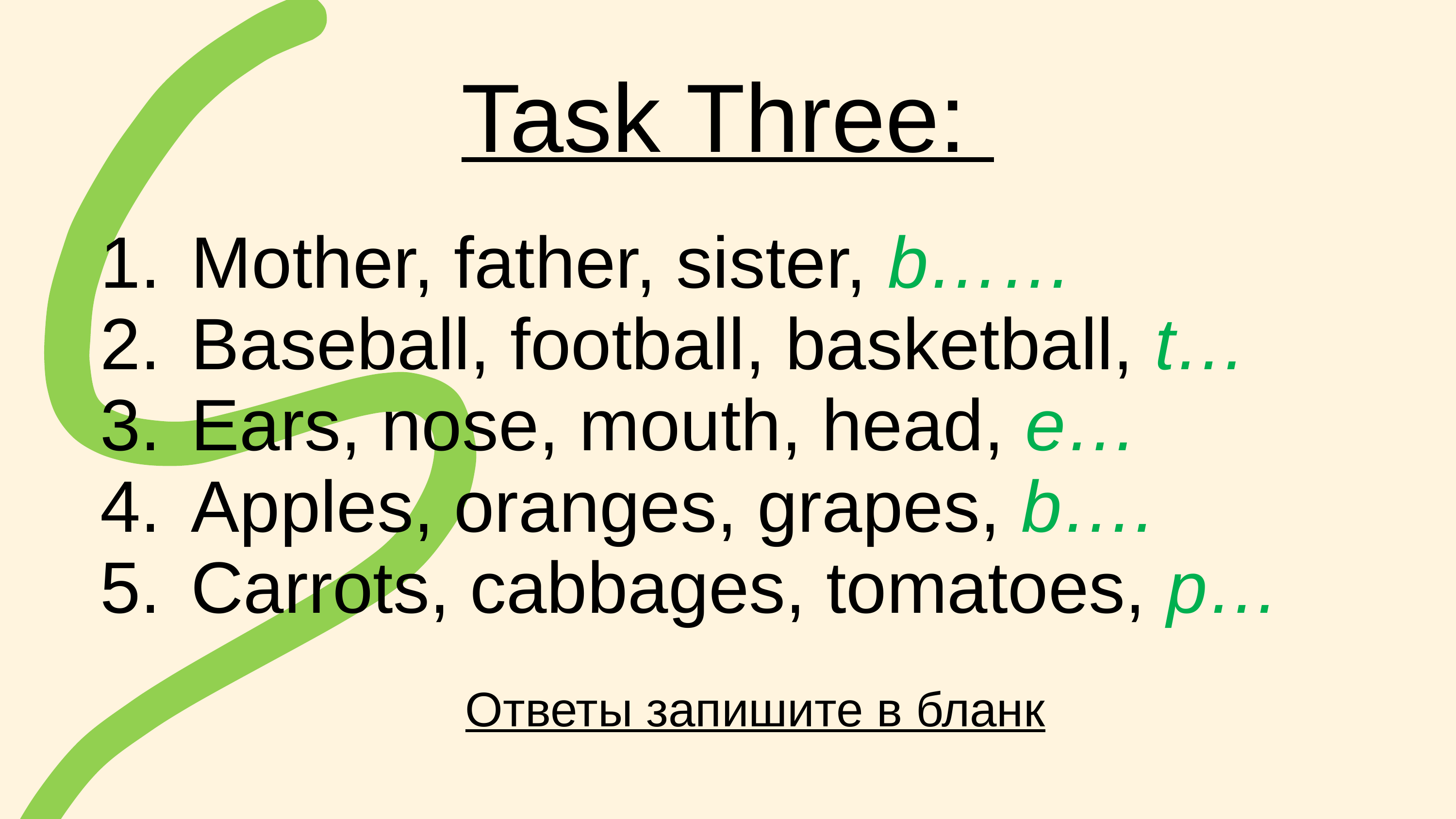

|  |
| --- |
| Mother, father, sister, b…… Baseball, football, basketball, t… Ears, nose, mouth, head, e… Apples, oranges, grapes, b…. Carrots, cabbages, tomatoes, p… Ответы запишите в бланк |
|  |
|  |
Task Three: